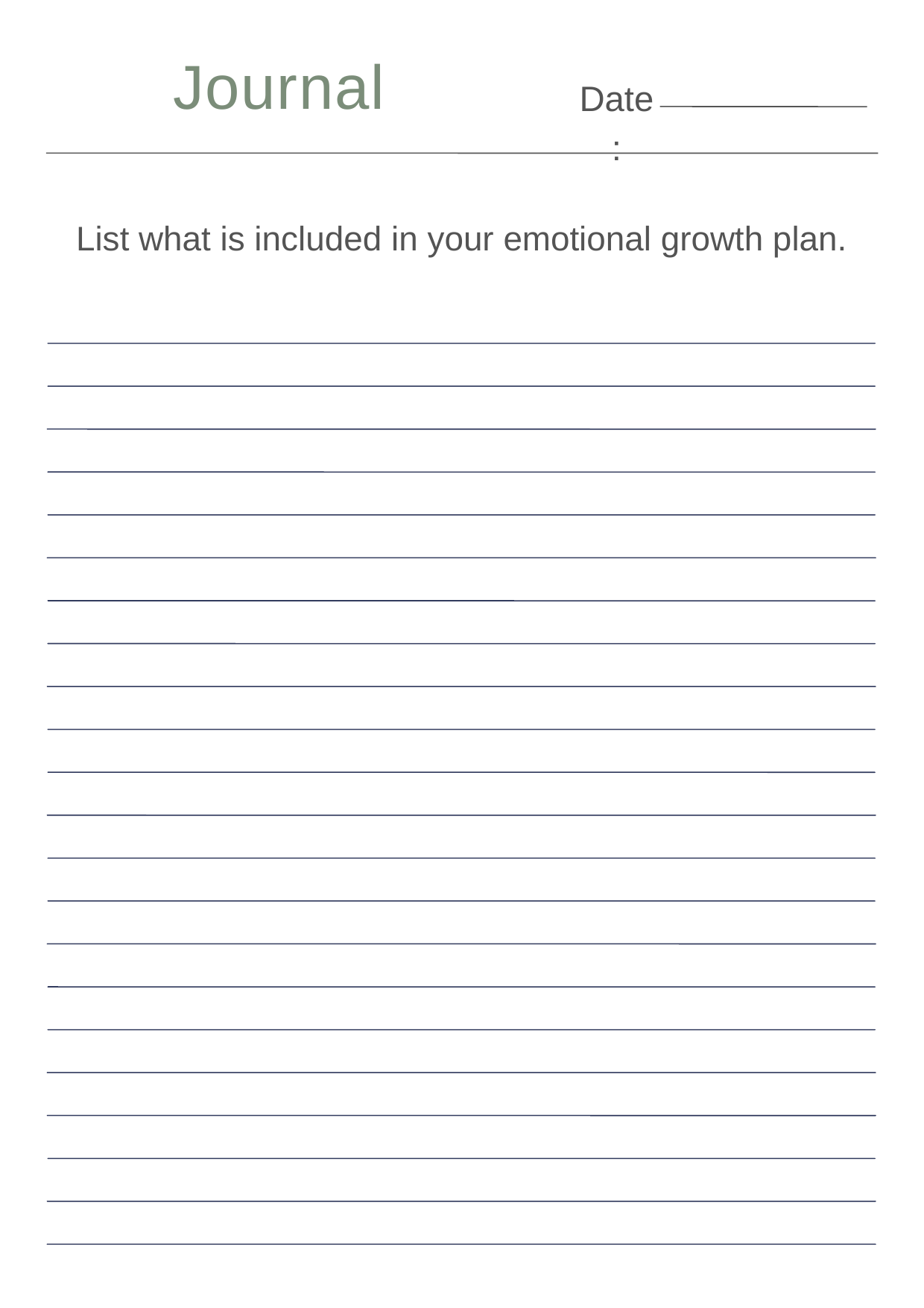

Journal
Date:

List what is included in your emotional growth plan.